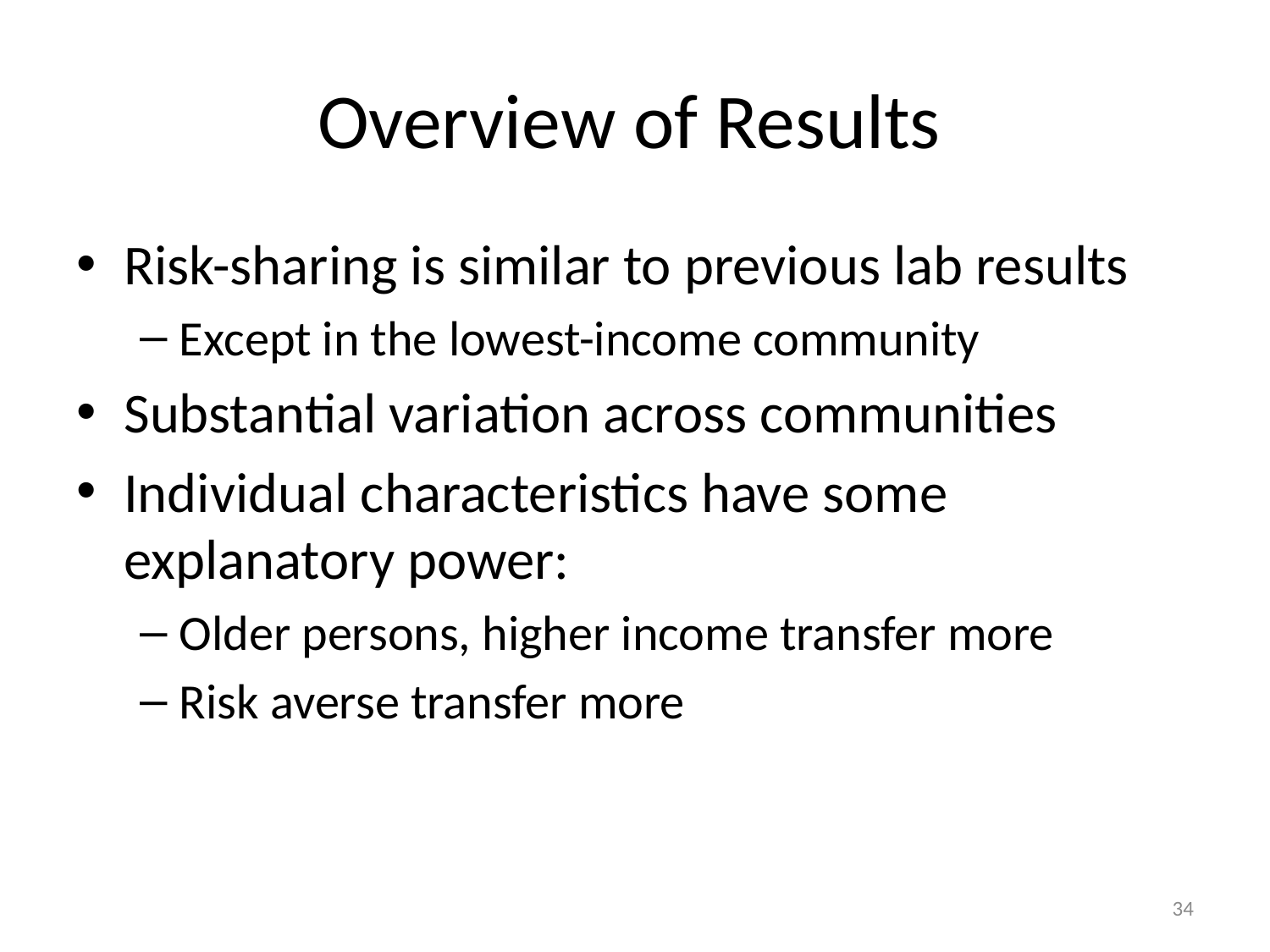

# Overview of Results
Risk-sharing is similar to previous lab results
Except in the lowest-income community
Substantial variation across communities
Individual characteristics have some explanatory power:
Older persons, higher income transfer more
Risk averse transfer more

34